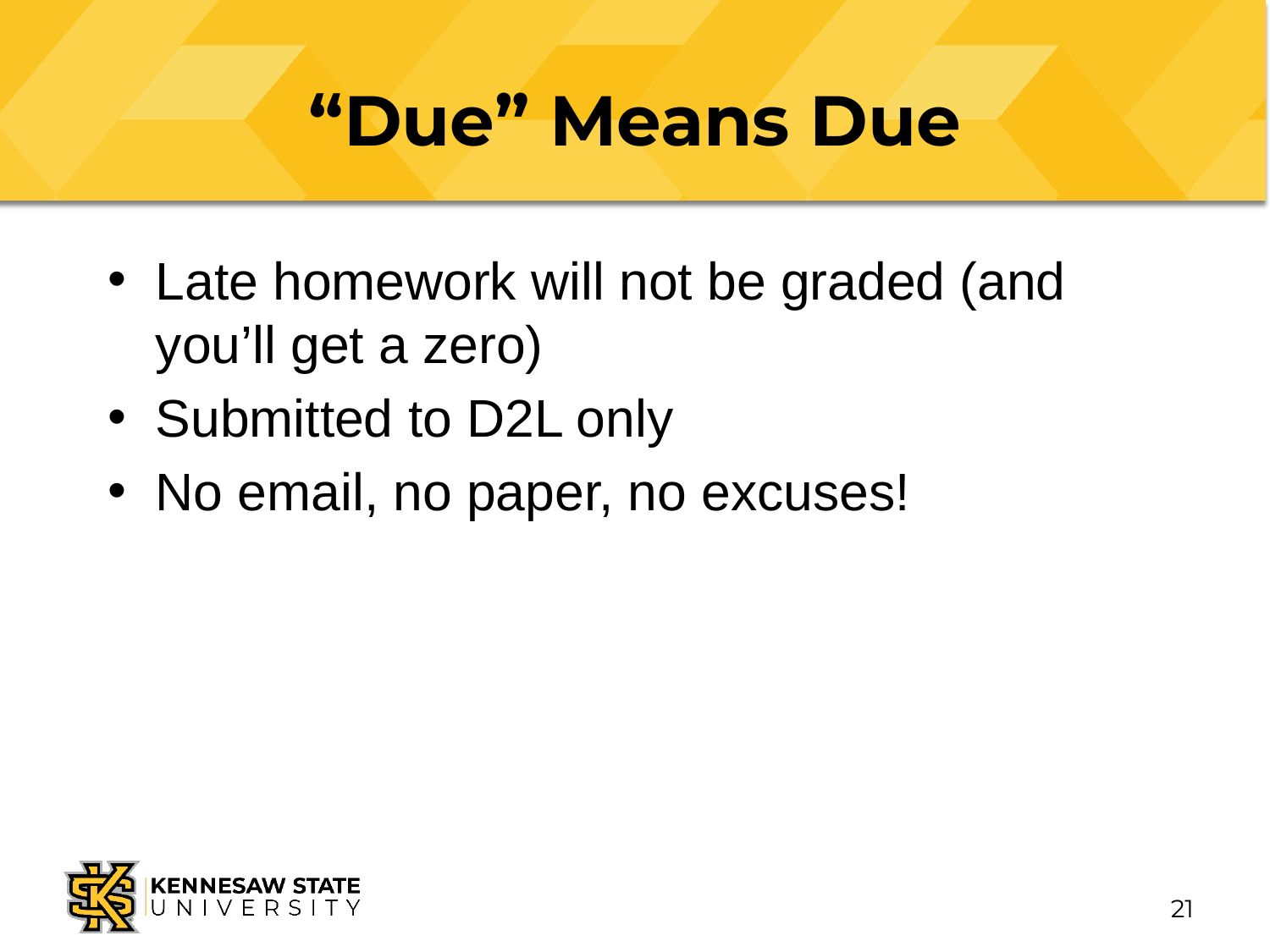

# “Due” Means Due
Late homework will not be graded (and you’ll get a zero)
Submitted to D2L only
No email, no paper, no excuses!
21